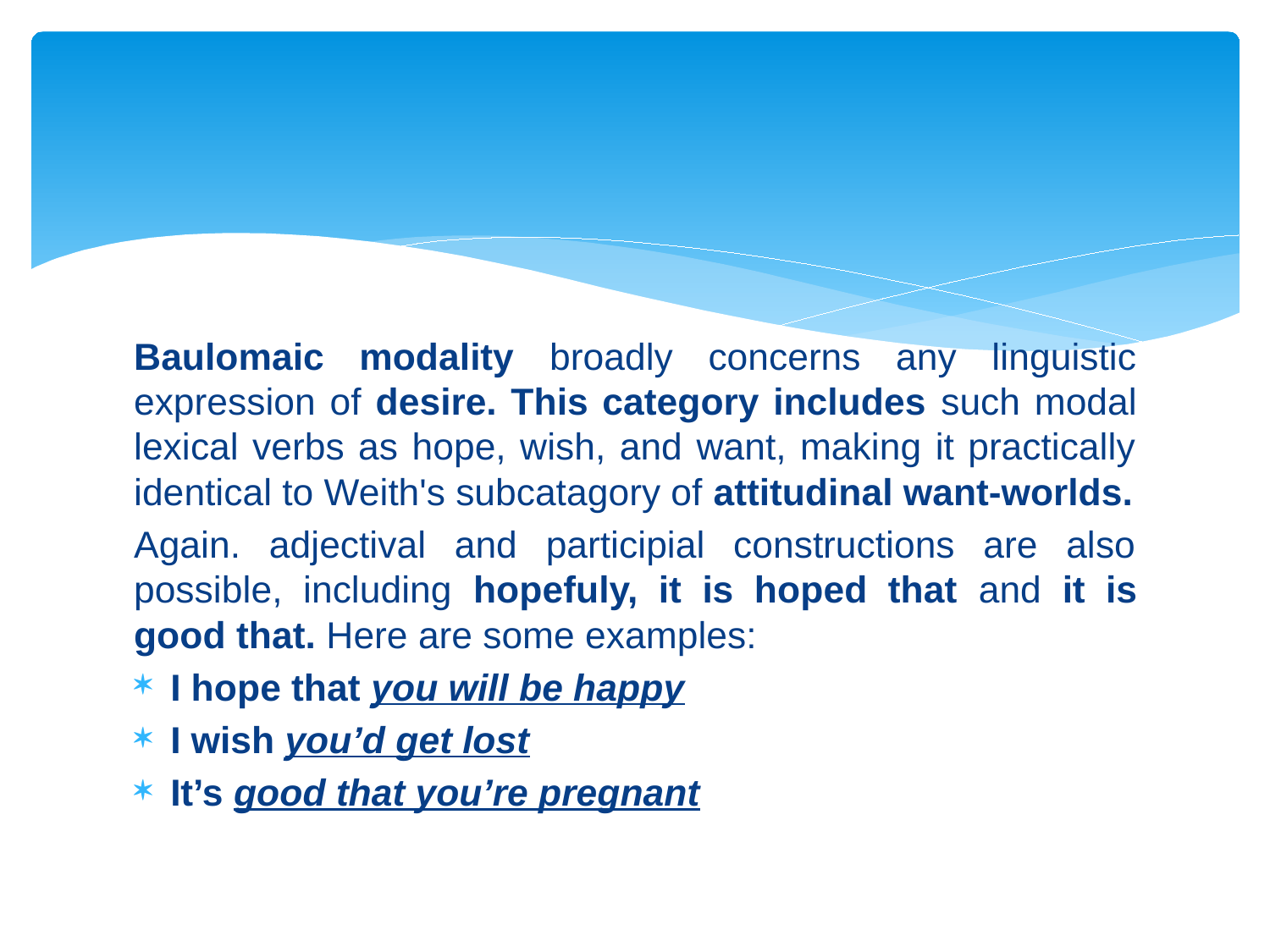

#
Baulomaic modality broadly concerns any linguistic expression of desire. This category includes such modal lexical verbs as hope, wish, and want, making it practically identical to Weith's subcatagory of attitudinal want-worlds.
Again. adjectival and participial constructions are also possible, including hopefuly, it is hoped that and it is good that. Here are some examples:
I hope that you will be happy
I wish you’d get lost
It’s good that you’re pregnant